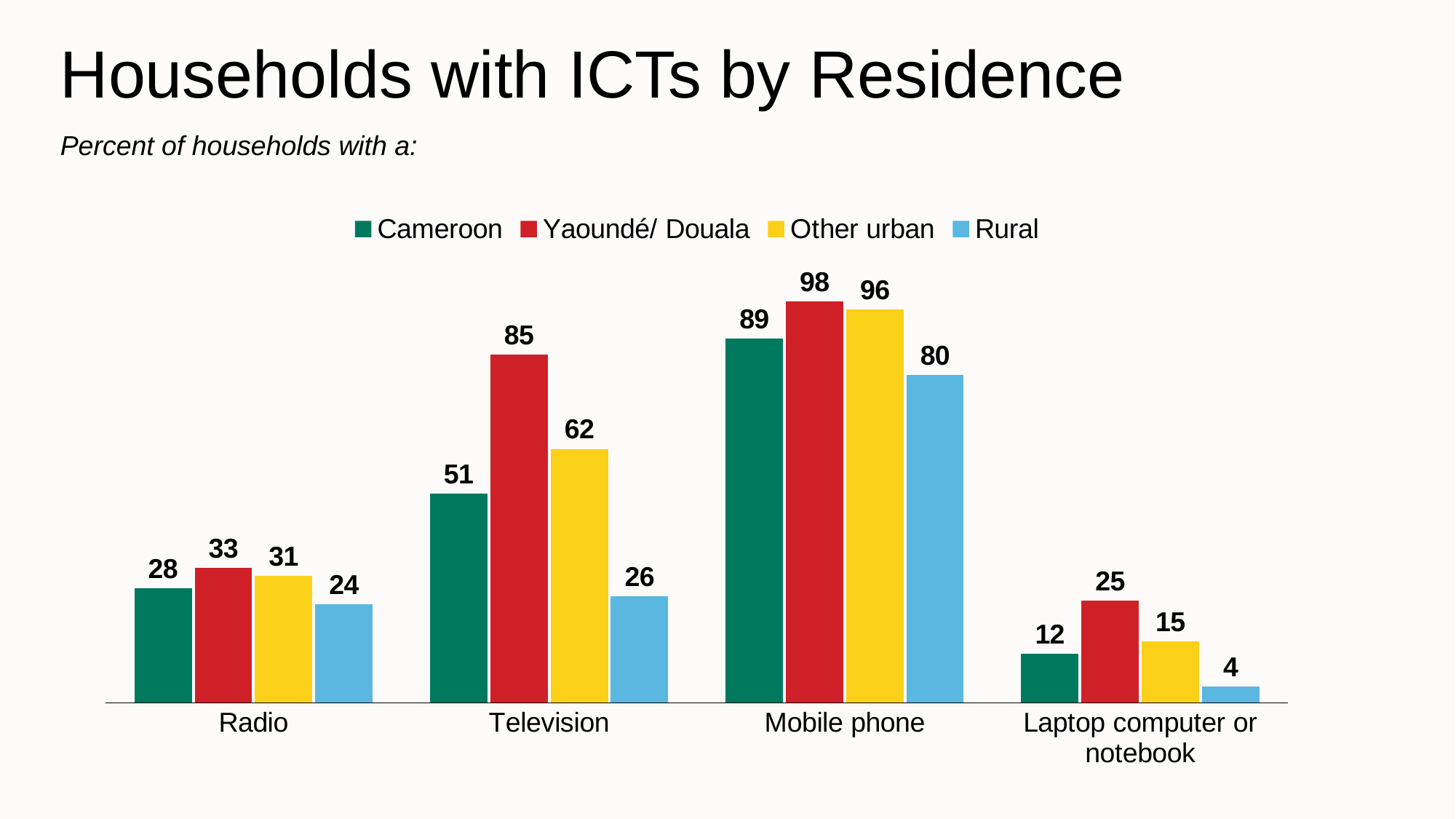

# Households with ICTs by Residence
Percent of households with a:

### Chart

| Category | Cameroon | Yaoundé/ Douala | Other urban | Rural |
|---|---|---|---|---|
| Radio | 28.0 | 33.0 | 31.0 | 24.0 |
| Television | 51.0 | 85.0 | 62.0 | 26.0 |
| Mobile phone | 89.0 | 98.0 | 96.0 | 80.0 |
| Laptop computer or notebook | 12.0 | 25.0 | 15.0 | 4.0 |